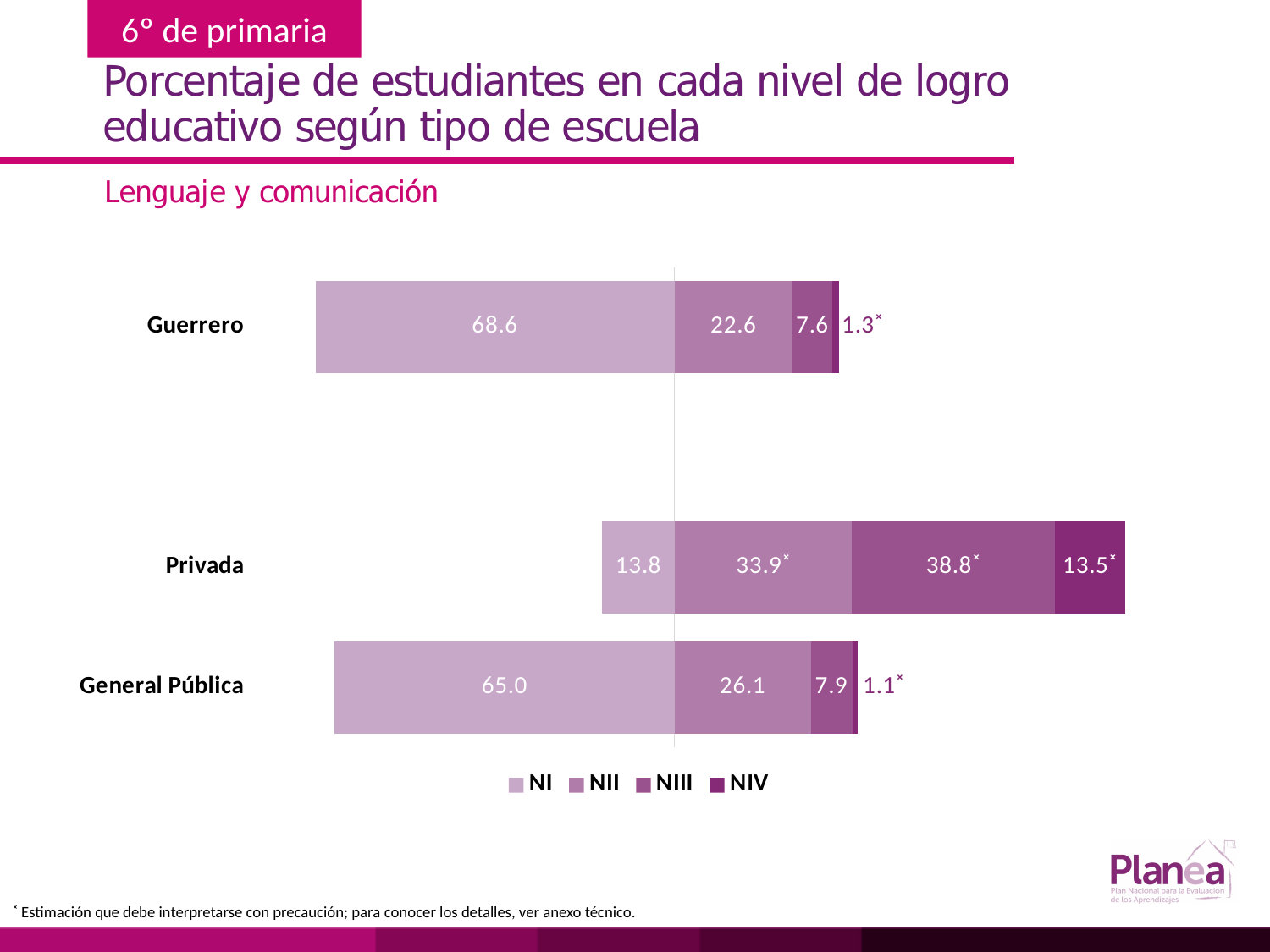

# Porcentaje de estudiantes en cada nivel de logro educativo según tipo de escuela

Lenguaje y comunicación

### Chart

| Category |  |  |  |  |
|---|---|---|---|---|
| General Pública | -65.0 | 26.1 | 7.9 | 1.1 |
| Privada | -13.8 | 33.9 | 38.8 | 13.5 |
|  | None | None | None | None |
| Guerrero | -68.6 | 22.6 | 7.6 | 1.3 |
˟ Estimación que debe interpretarse con precaución; para conocer los detalles, ver anexo técnico.